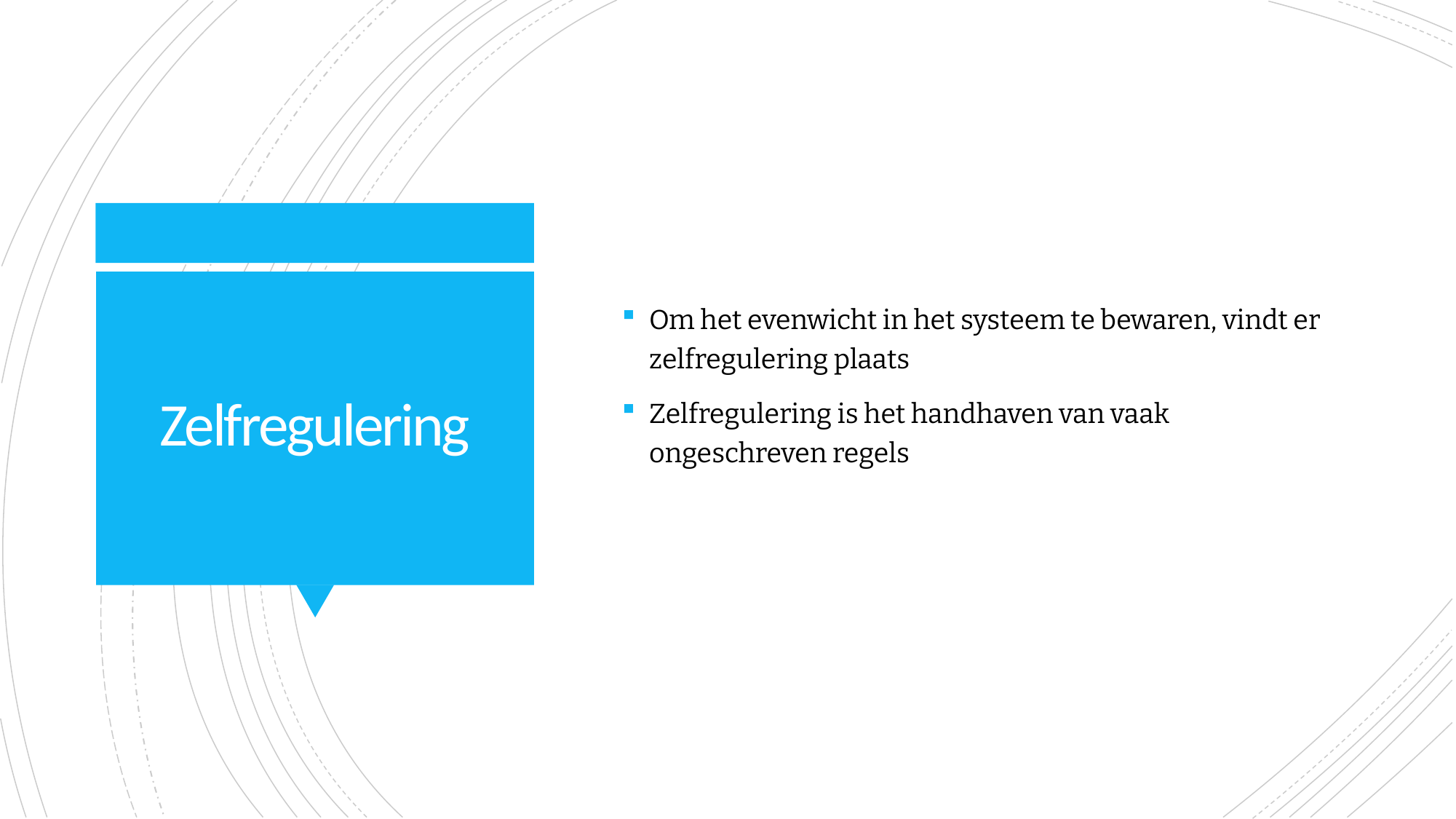

Om het evenwicht in het systeem te bewaren, vindt er zelfregulering plaats
Zelfregulering is het handhaven van vaak ongeschreven regels

# Zelfregulering